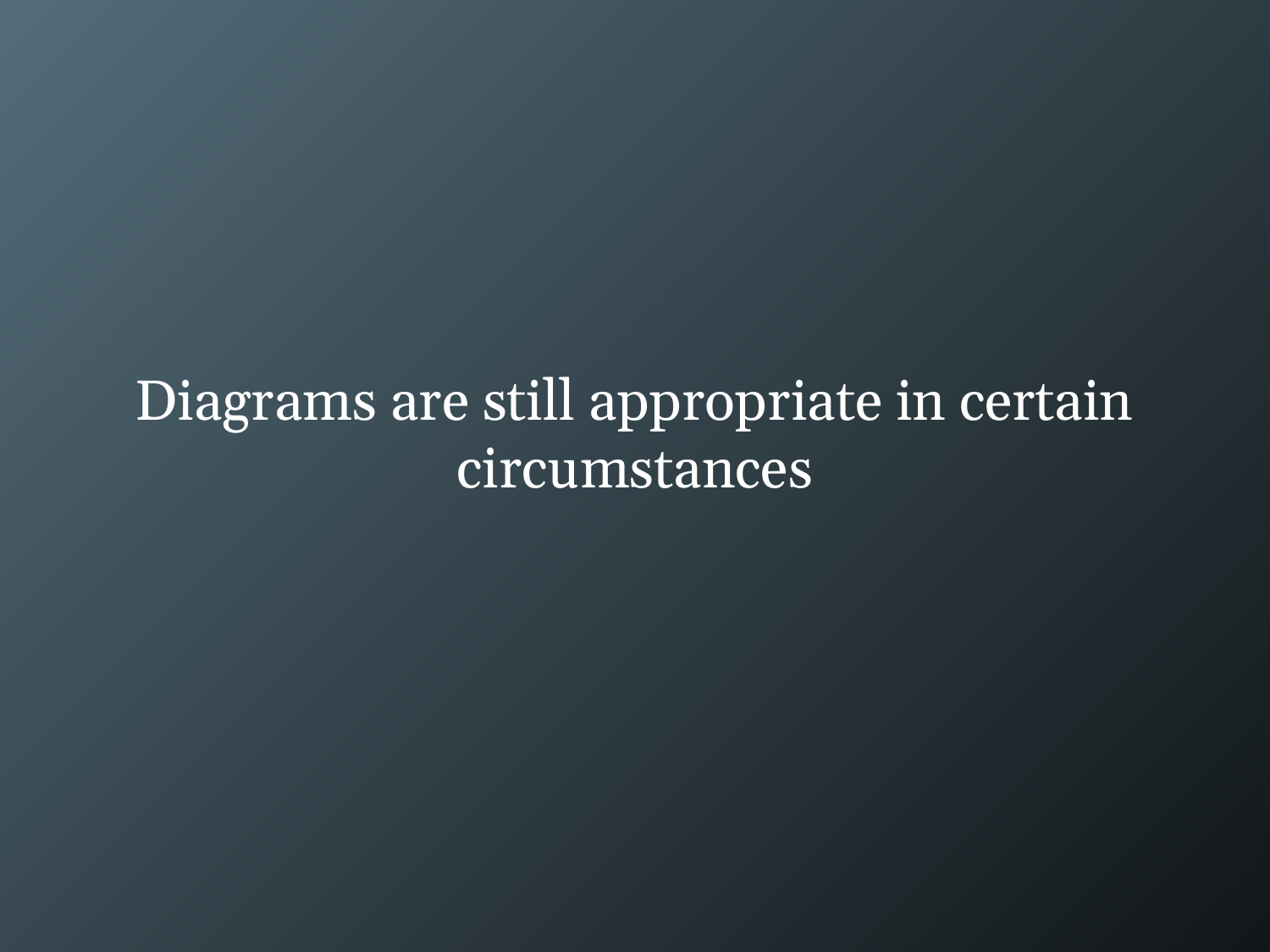

# Diagrams are still appropriate in certain circumstances